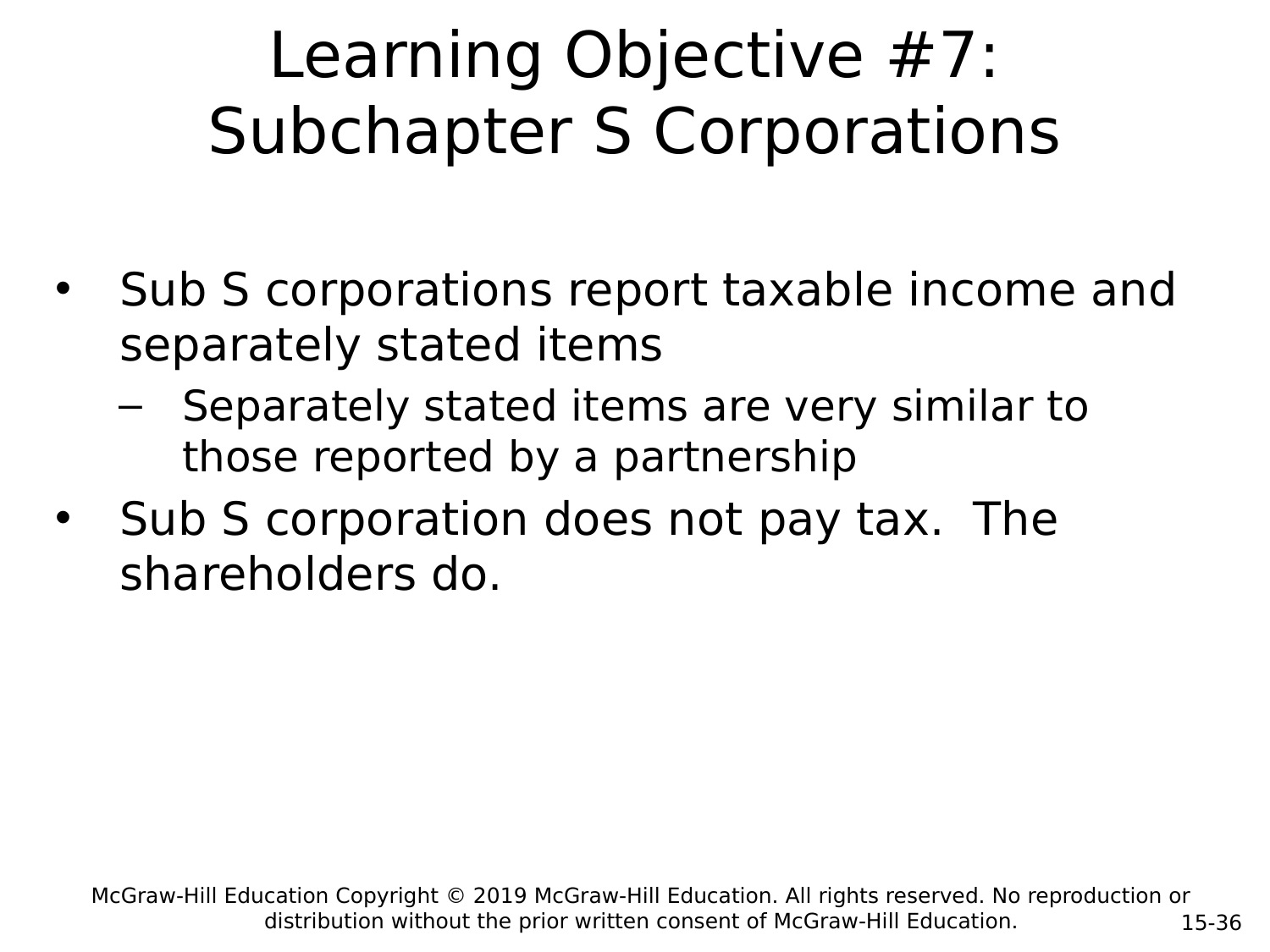

# Learning Objective #7: Subchapter S Corporations
Sub S corporations report taxable income and separately stated items
Separately stated items are very similar to those reported by a partnership
Sub S corporation does not pay tax.  The shareholders do.
McGraw-Hill Education Copyright © 2019 McGraw-Hill Education. All rights reserved. No reproduction or distribution without the prior written consent of McGraw-Hill Education.
15-36